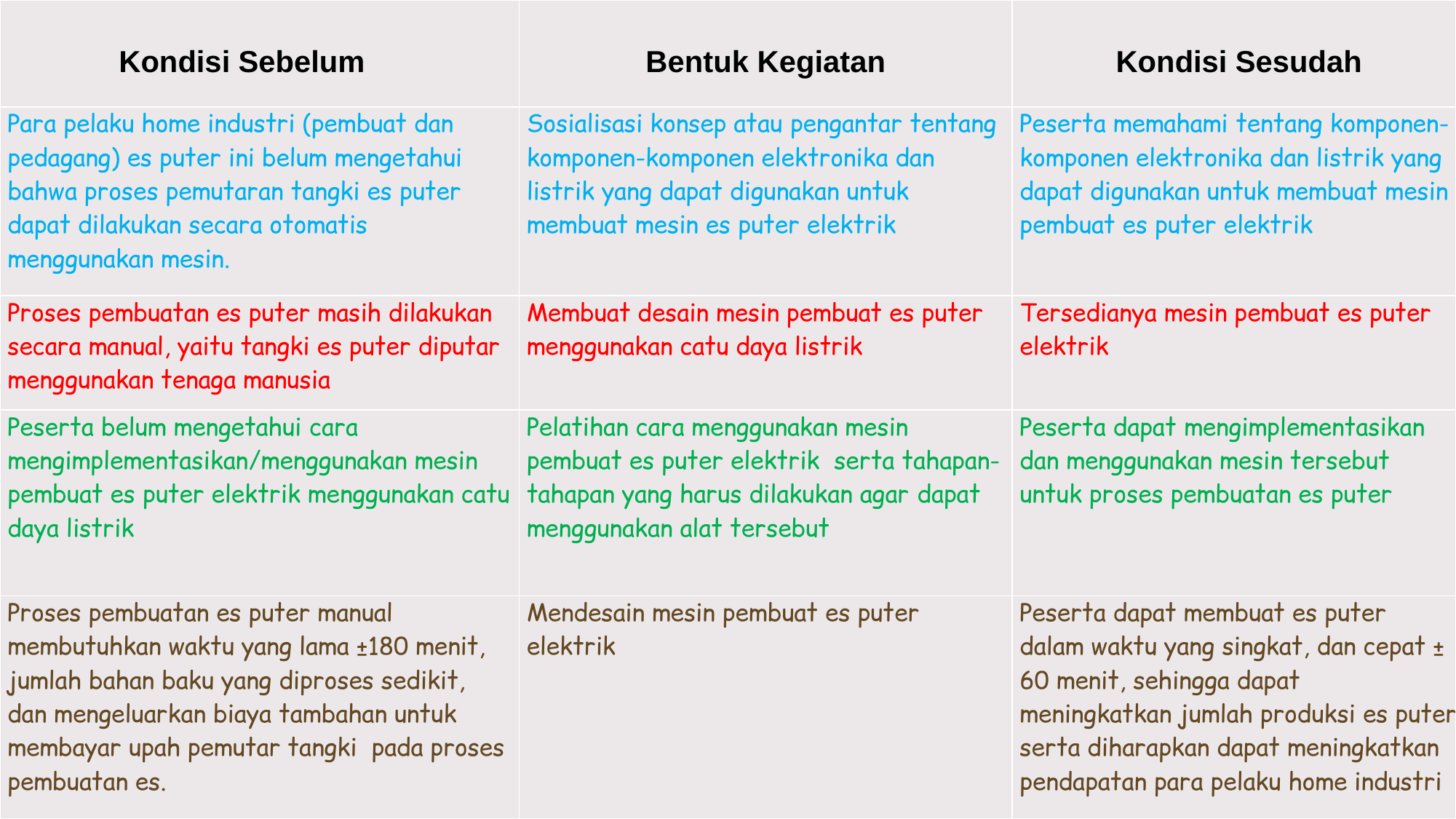

| Kondisi Sebelum | Bentuk Kegiatan | Kondisi Sesudah |
| --- | --- | --- |
| Para pelaku home industri (pembuat dan pedagang) es puter ini belum mengetahui bahwa proses pemutaran tangki es puter dapat dilakukan secara otomatis menggunakan mesin. | Sosialisasi konsep atau pengantar tentang komponen-komponen elektronika dan listrik yang dapat digunakan untuk membuat mesin es puter elektrik | Peserta memahami tentang komponen-komponen elektronika dan listrik yang dapat digunakan untuk membuat mesin pembuat es puter elektrik |
| Proses pembuatan es puter masih dilakukan secara manual, yaitu tangki es puter diputar menggunakan tenaga manusia | Membuat desain mesin pembuat es puter menggunakan catu daya listrik | Tersedianya mesin pembuat es puter elektrik |
| Peserta belum mengetahui cara mengimplementasikan/menggunakan mesin pembuat es puter elektrik menggunakan catu daya listrik | Pelatihan cara menggunakan mesin pembuat es puter elektrik serta tahapan-tahapan yang harus dilakukan agar dapat menggunakan alat tersebut | Peserta dapat mengimplementasikan dan menggunakan mesin tersebut untuk proses pembuatan es puter |
| Proses pembuatan es puter manual membutuhkan waktu yang lama ±180 menit, jumlah bahan baku yang diproses sedikit, dan mengeluarkan biaya tambahan untuk membayar upah pemutar tangki pada proses pembuatan es. | Mendesain mesin pembuat es puter elektrik | Peserta dapat membuat es puter dalam waktu yang singkat, dan cepat ± 60 menit, sehingga dapat meningkatkan jumlah produksi es puter serta diharapkan dapat meningkatkan pendapatan para pelaku home industri |